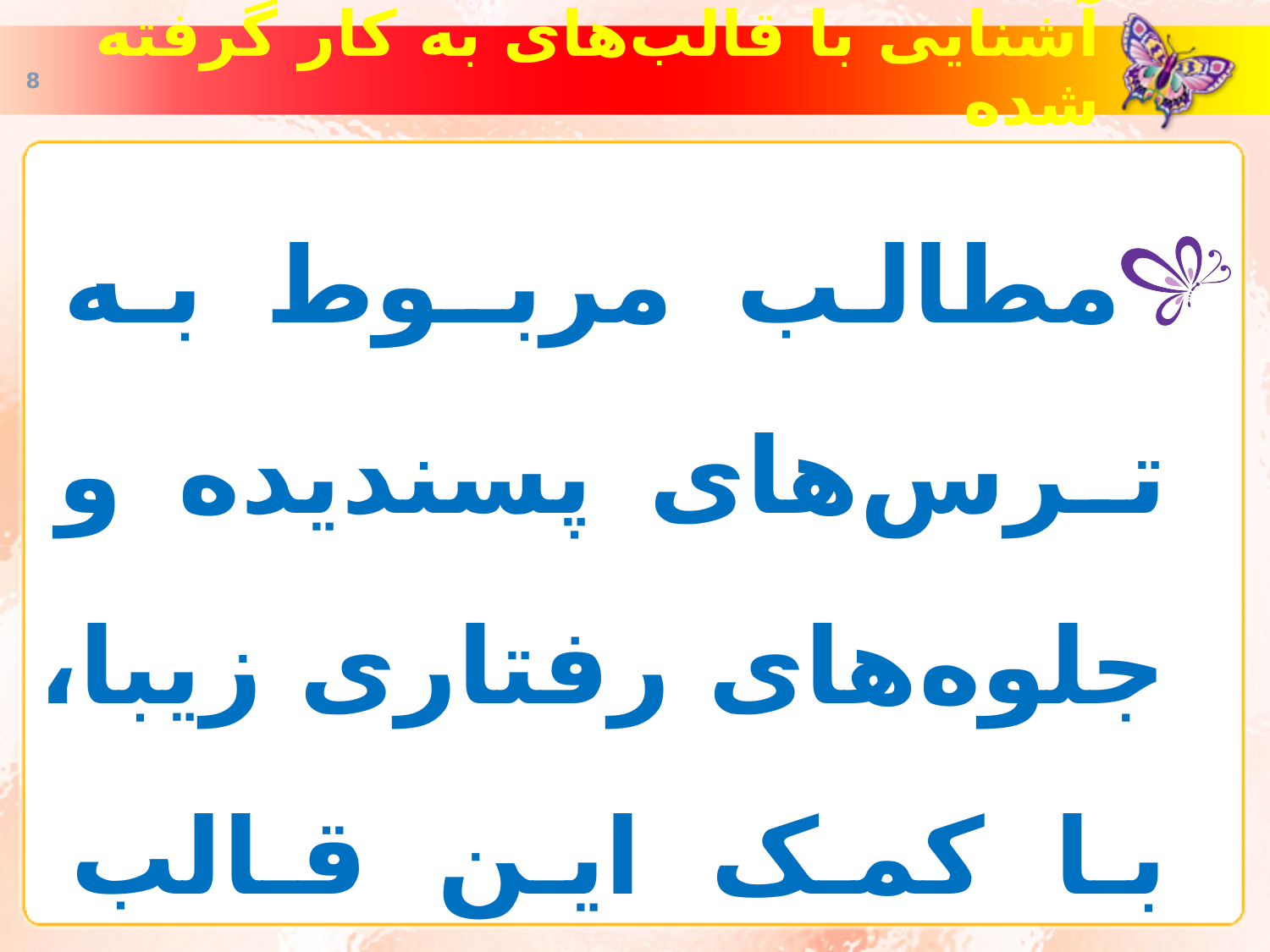

# آشنایی با قالب‌های به کار گرفته شده
مطالب مربـوط بـه تـرس‌های پسندیده و جلوه‌های رفتاری زیبا، با کمک این قـالب عرضه شده است.